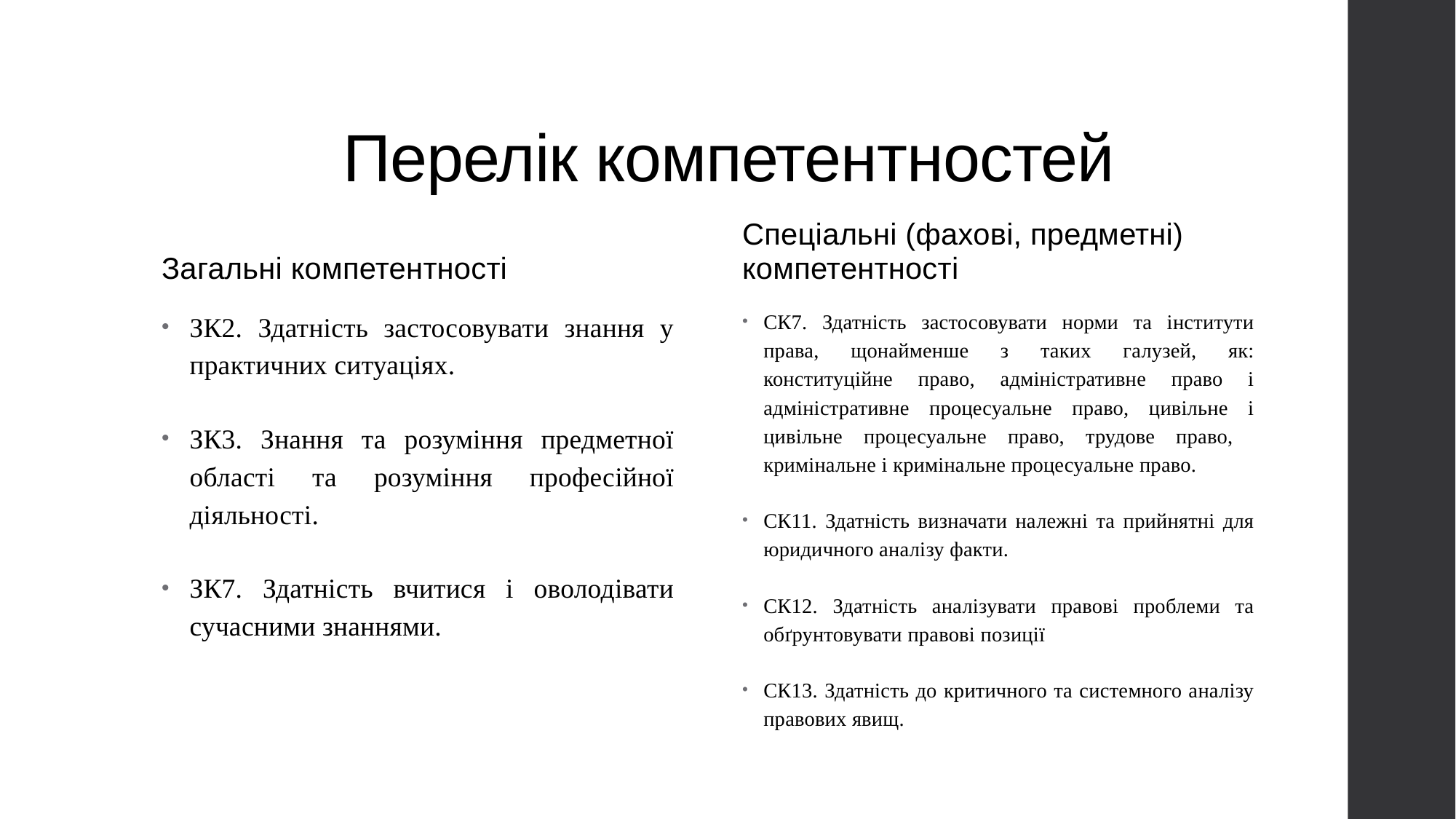

# Перелік компетентностей
Загальні компетентності
Спеціальні (фахові, предметні) компетентності
ЗК2. Здатність застосовувати знання у практичних ситуаціях.
ЗК3. Знання та розуміння предметної області та розуміння професійної діяльності.
ЗК7. Здатність вчитися і оволодівати сучасними знаннями.

СК7. Здатність застосовувати норми та інститути права, щонайменше з таких галузей, як: конституційне право, адміністративне право і адміністративне процесуальне право, цивільне і цивільне процесуальне право, трудове право,  кримінальне і кримінальне процесуальне право.
СК11. Здатність визначати належні та прийнятні для юридичного аналізу факти.
СК12. Здатність аналізувати правові проблеми та обґрунтовувати правові позиції
СК13. Здатність до критичного та системного аналізу правових явищ.